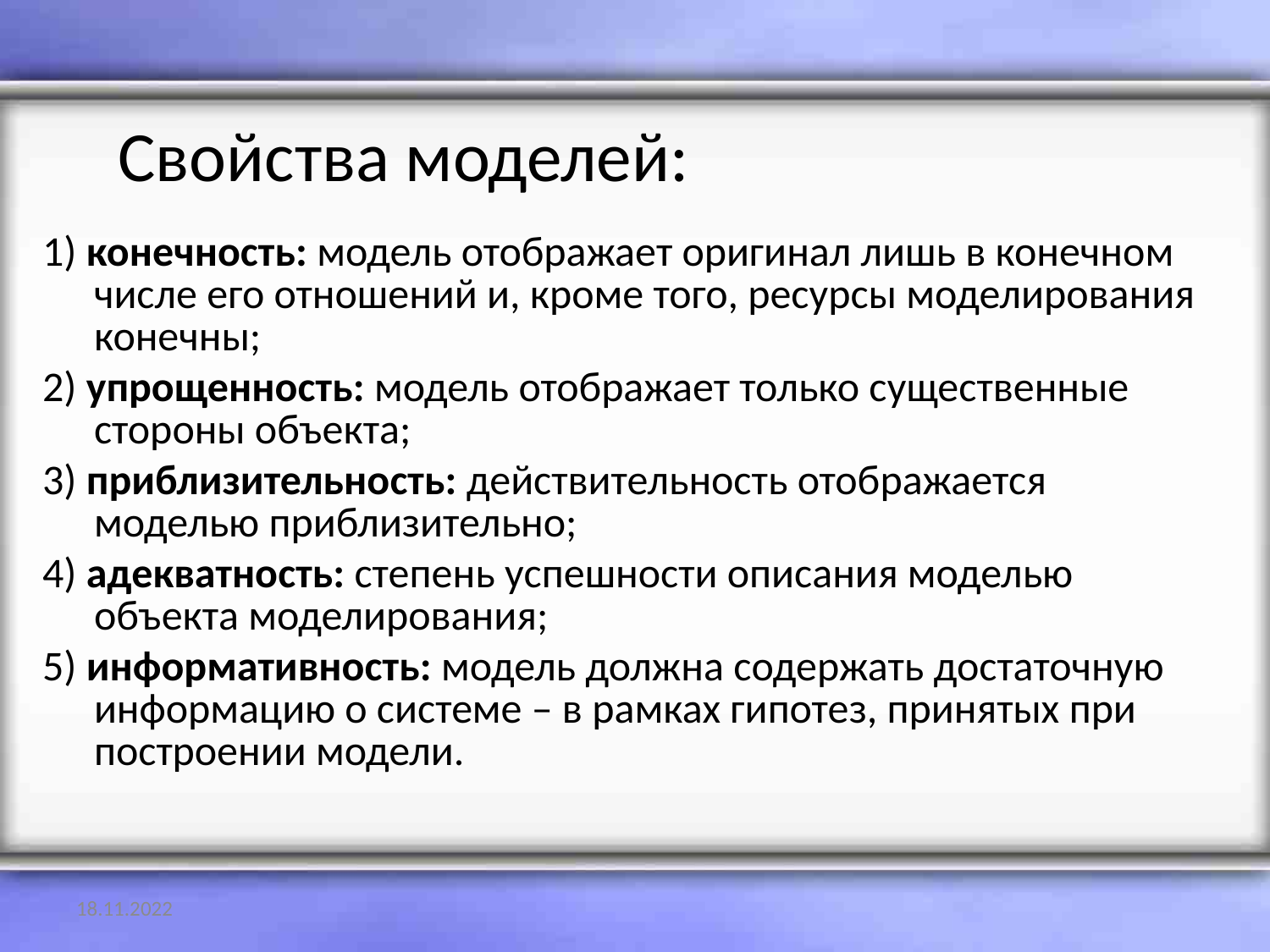

# Свойства моделей:
1) конечность: модель отображает оригинал лишь в конечном числе его отношений и, кроме того, ресурсы моделирования конечны;
2) упрощенность: модель отображает только существенные стороны объекта;
3) приблизительность: действительность отображается моделью приблизительно;
4) адекватность: степень успешности описания моделью объекта моделирования;
5) информативность: модель должна содержать достаточную информацию о системе – в рамках гипотез, принятых при построении модели.

18.11.2022